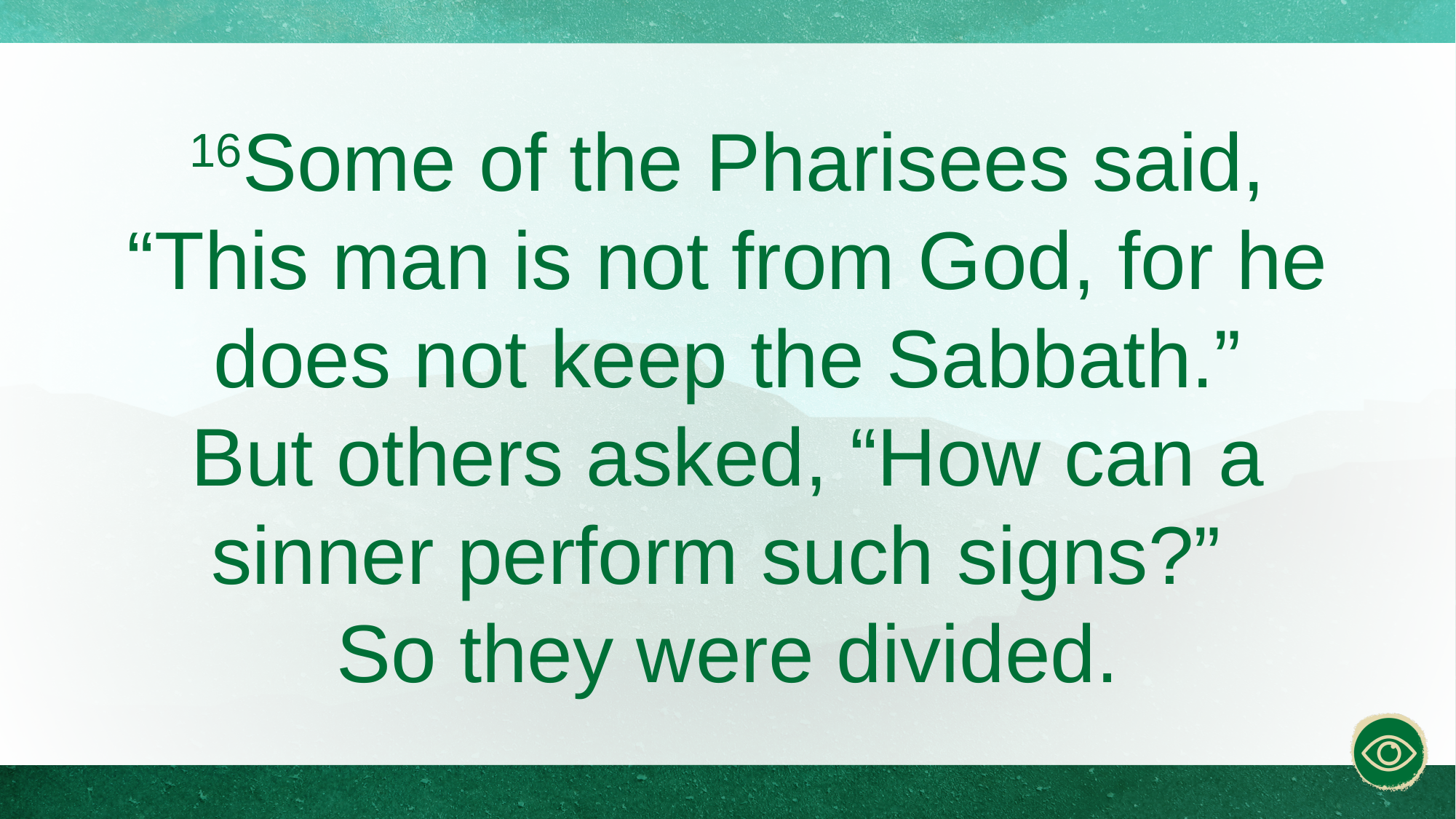

16Some of the Pharisees said, “This man is not from God, for he does not keep the Sabbath.”
But others asked, “How can a sinner perform such signs?”
So they were divided.